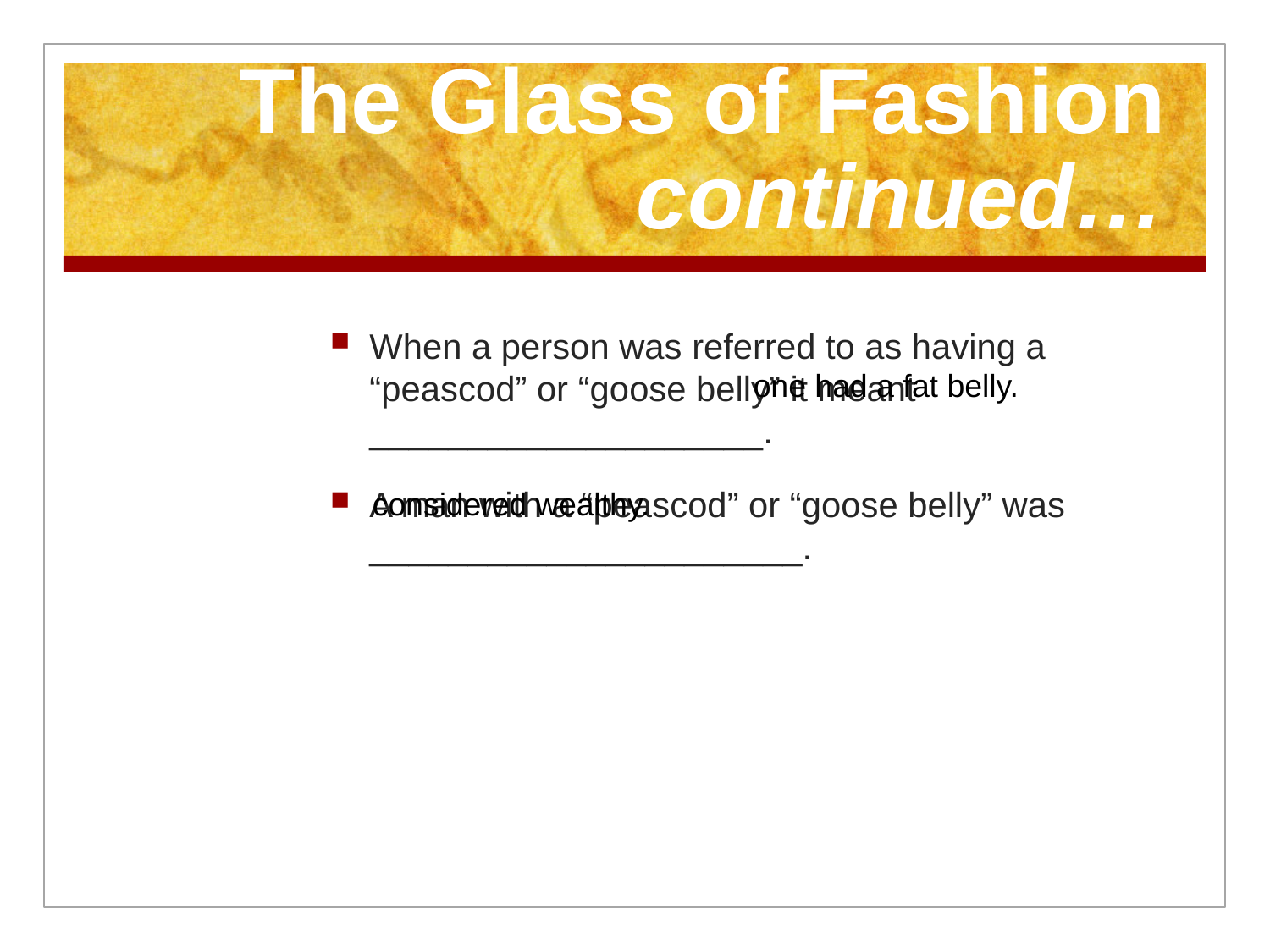

# The Glass of Fashion continued…
When a person was referred to as having a “peascod” or “goose belly” it meant ____________________.
A man with a “peascod” or “goose belly” was ______________________.
one had a fat belly.
considered wealthy.